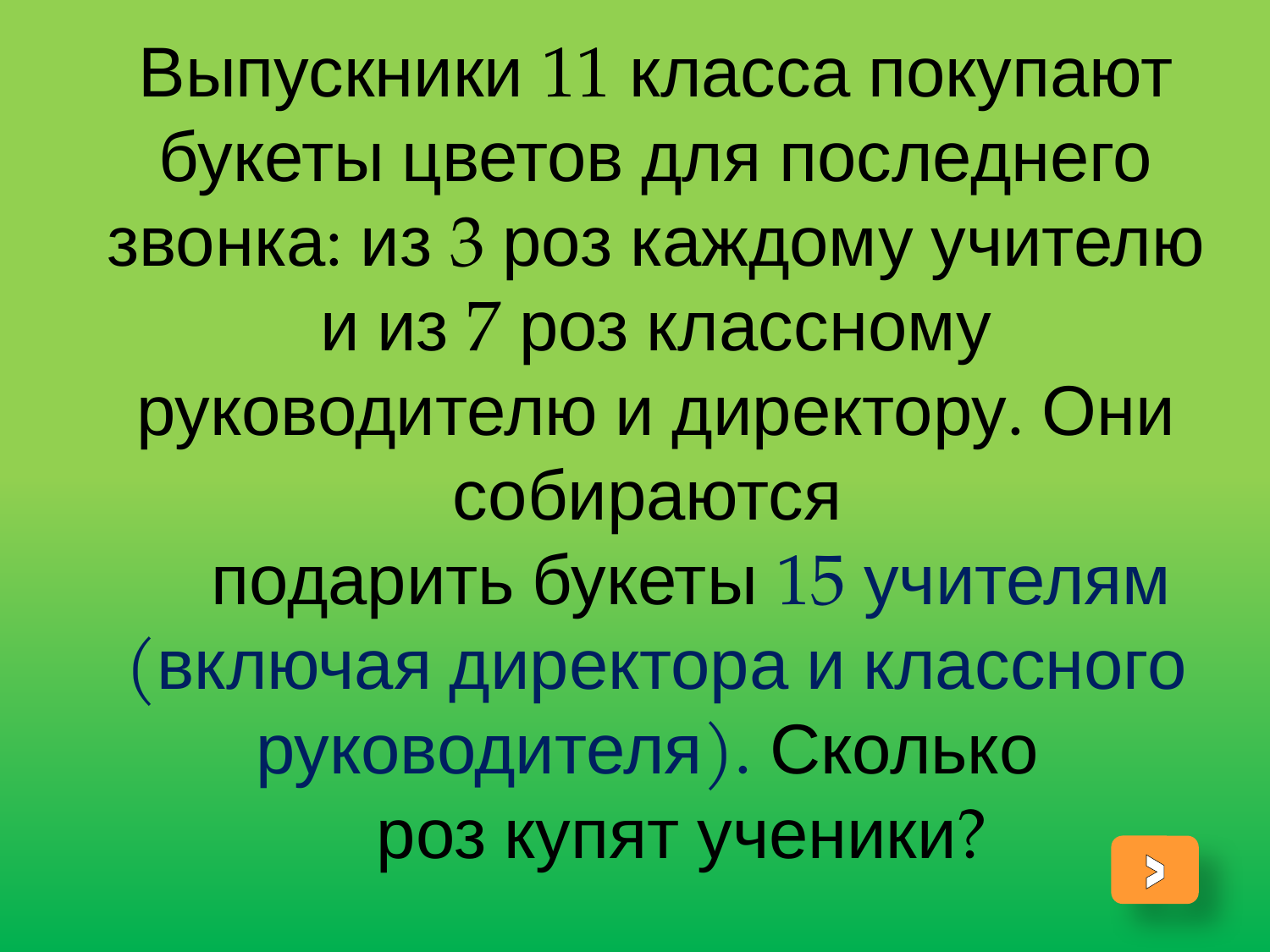

# Выпускники 11 класса покупают букеты цветов для последнего звонка: из 3 роз каждому учителю и из 7 роз классному руководителю и директору. Они собираются подарить букеты 15 учителям (включая директора и классного руководителя). Сколько роз купят ученики?
>